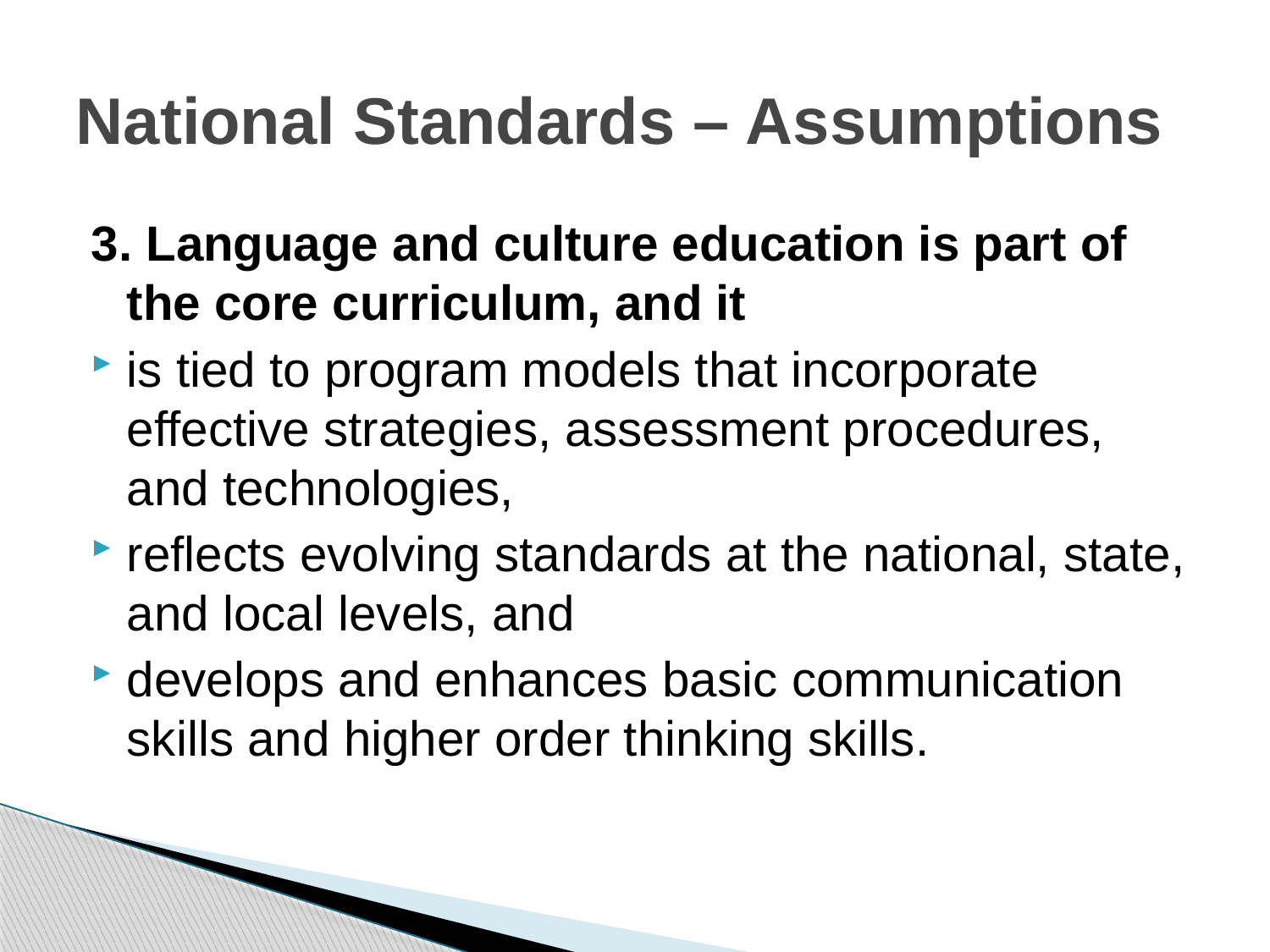

# National Standards – Assumptions
3. Language and culture education is part of the core curriculum, and it
is tied to program models that incorporate effective strategies, assessment procedures, and technologies,
reflects evolving standards at the national, state, and local levels, and
develops and enhances basic communication skills and higher order thinking skills.